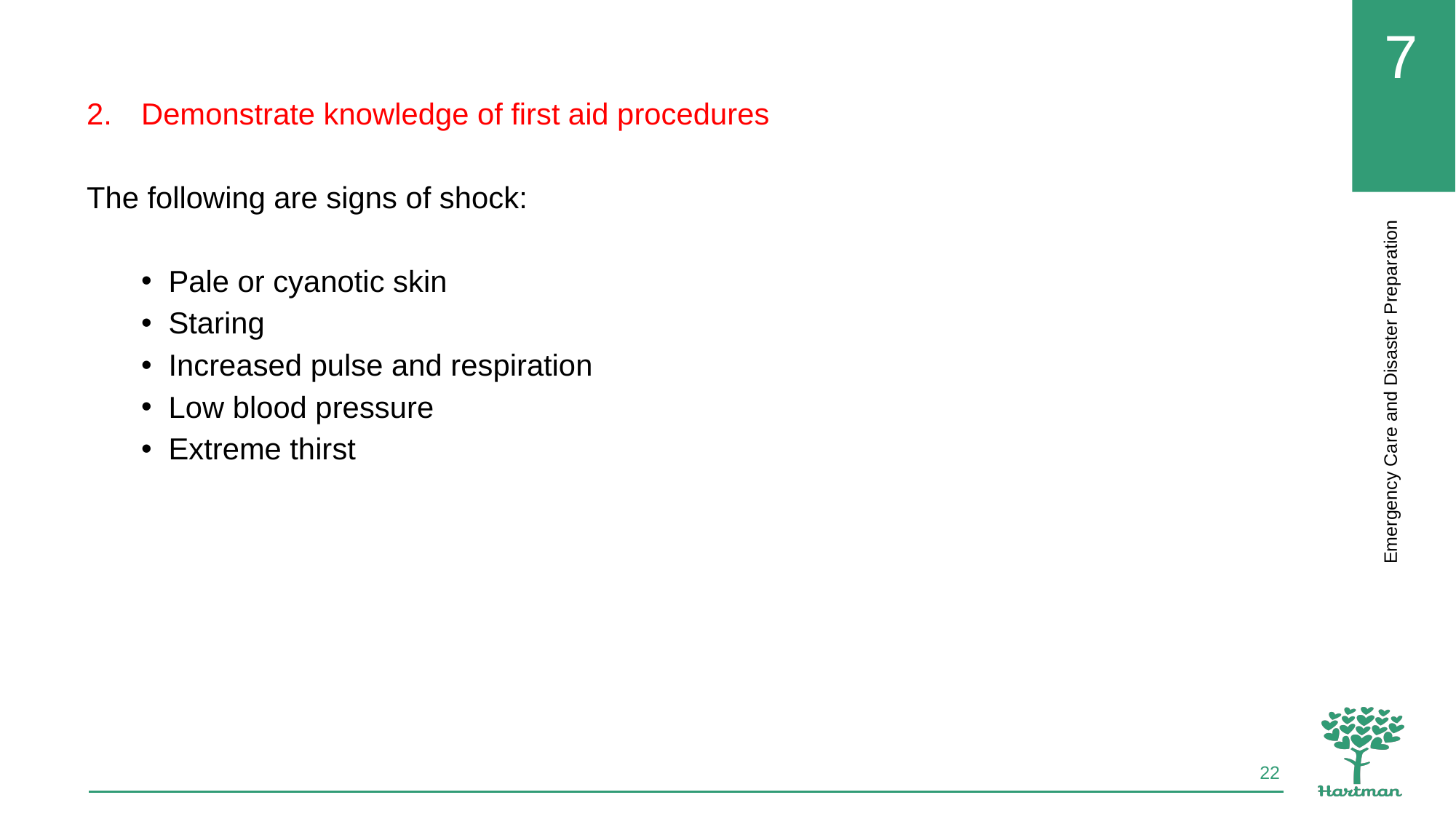

Demonstrate knowledge of first aid procedures

The following are signs of shock:

Pale or cyanotic skin
Staring
Increased pulse and respiration
Low blood pressure
Extreme thirst

22